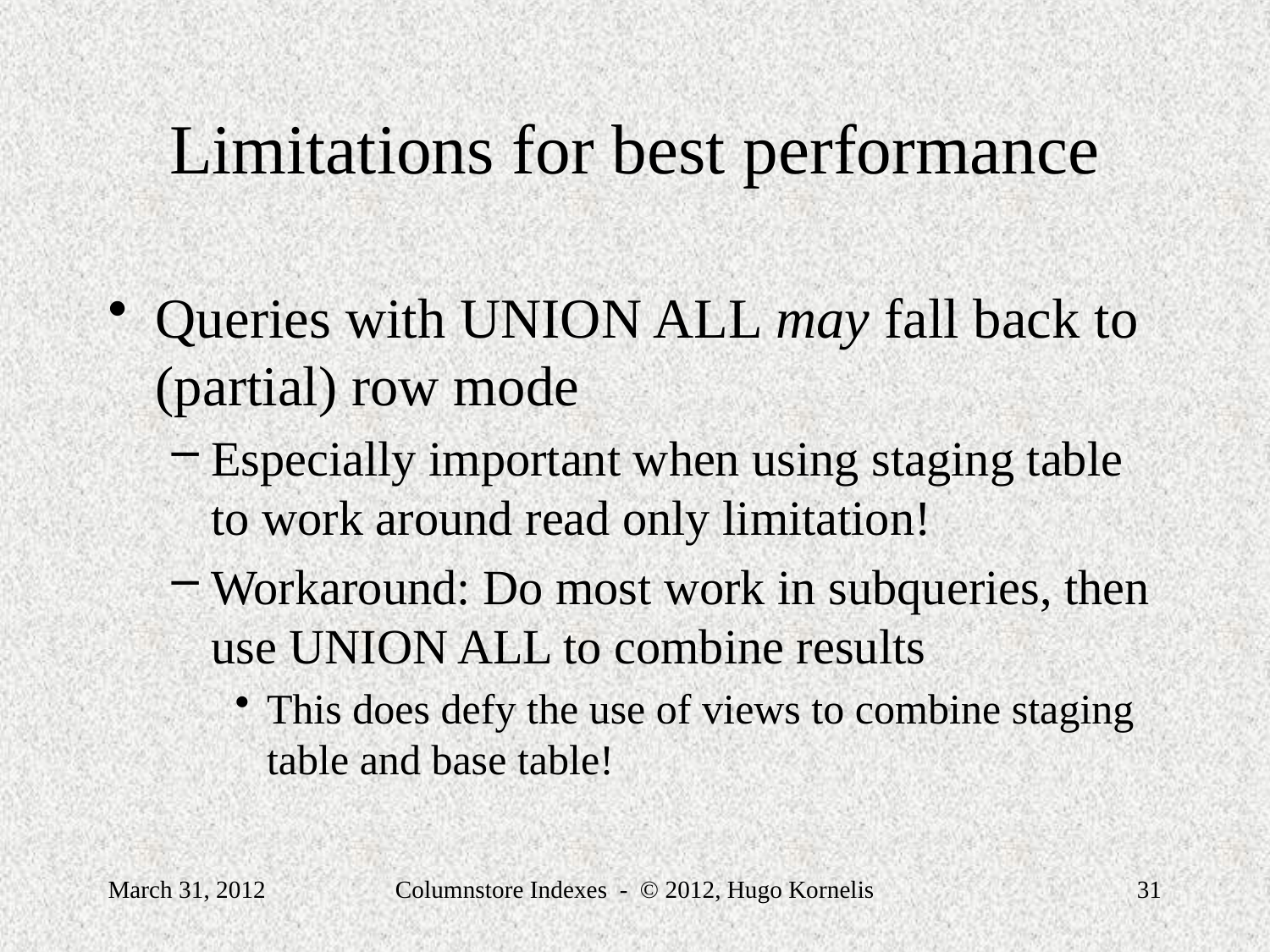

# Limitations for best performance
Queries with UNION ALL may fall back to (partial) row mode
Especially important when using staging table to work around read only limitation!
Workaround: Do most work in subqueries, then use UNION ALL to combine results
This does defy the use of views to combine staging table and base table!
March 31, 2012
Columnstore Indexes  -  © 2012, Hugo Kornelis
31